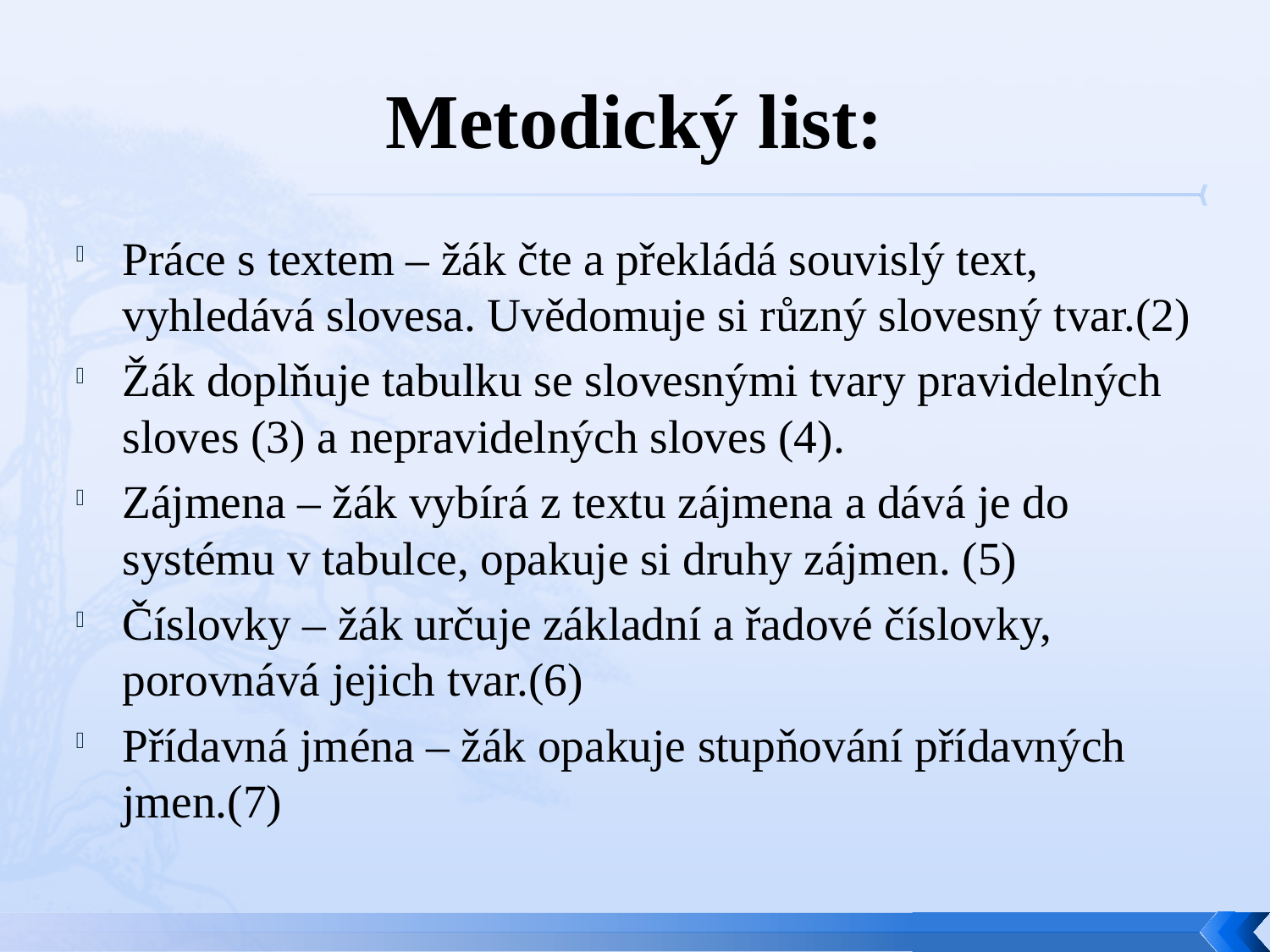

# Metodický list:
Práce s textem – žák čte a překládá souvislý text, vyhledává slovesa. Uvědomuje si různý slovesný tvar.(2)
Žák doplňuje tabulku se slovesnými tvary pravidelných sloves (3) a nepravidelných sloves (4).
Zájmena – žák vybírá z textu zájmena a dává je do systému v tabulce, opakuje si druhy zájmen. (5)
Číslovky – žák určuje základní a řadové číslovky, porovnává jejich tvar.(6)
Přídavná jména – žák opakuje stupňování přídavných jmen.(7)